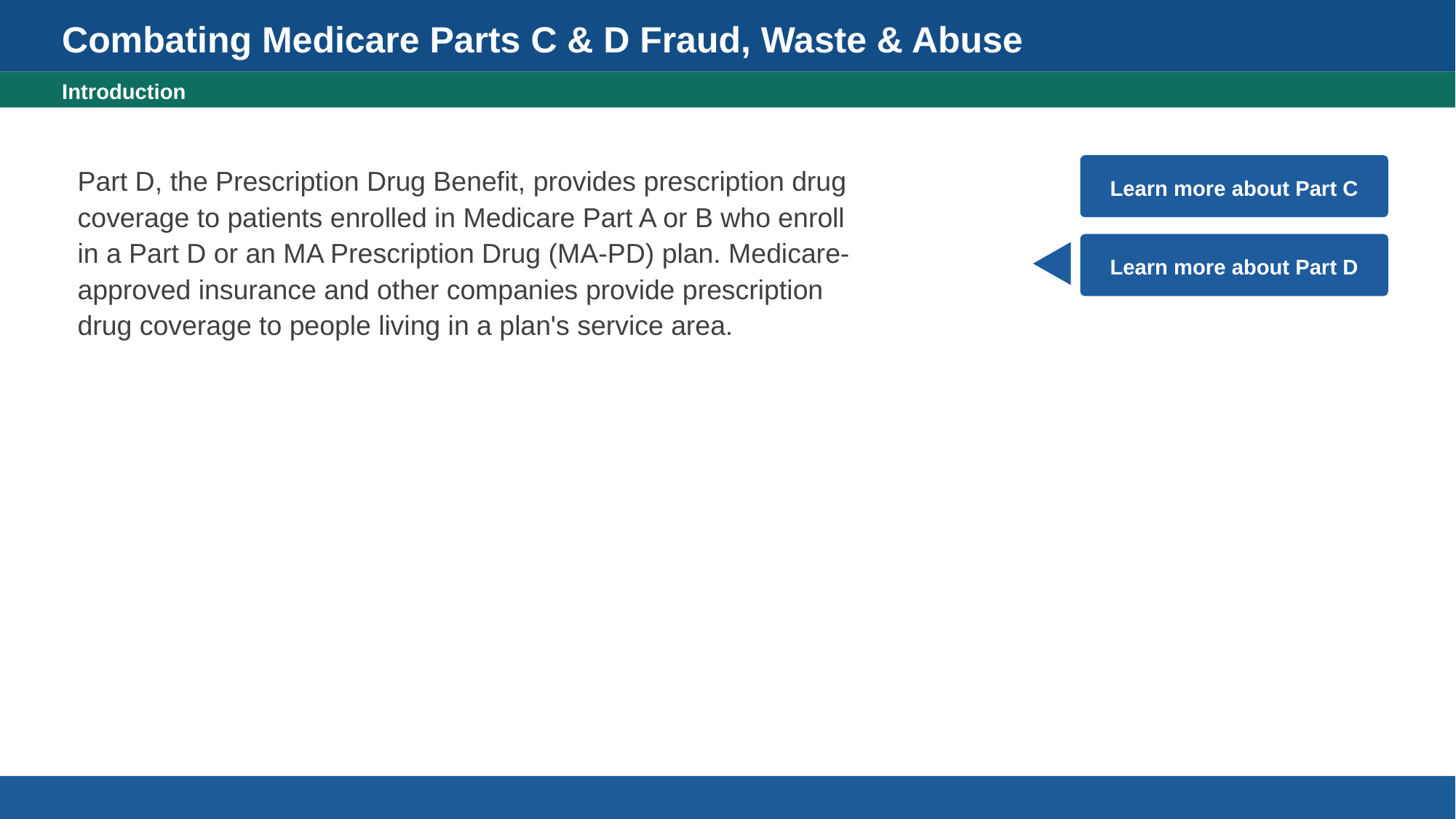

Combating Medicare Parts C & D Fraud, Waste & Abuse
Part D

Introduction
Part D, the Prescription Drug Benefit, provides prescription drug coverage to patients enrolled in Medicare Part A or B who enroll in a Part D or an MA Prescription Drug (MA-PD) plan. Medicare-approved insurance and other companies provide prescription drug coverage to people living in a plan's service area.
Learn more about Part C
Learn more about Part D